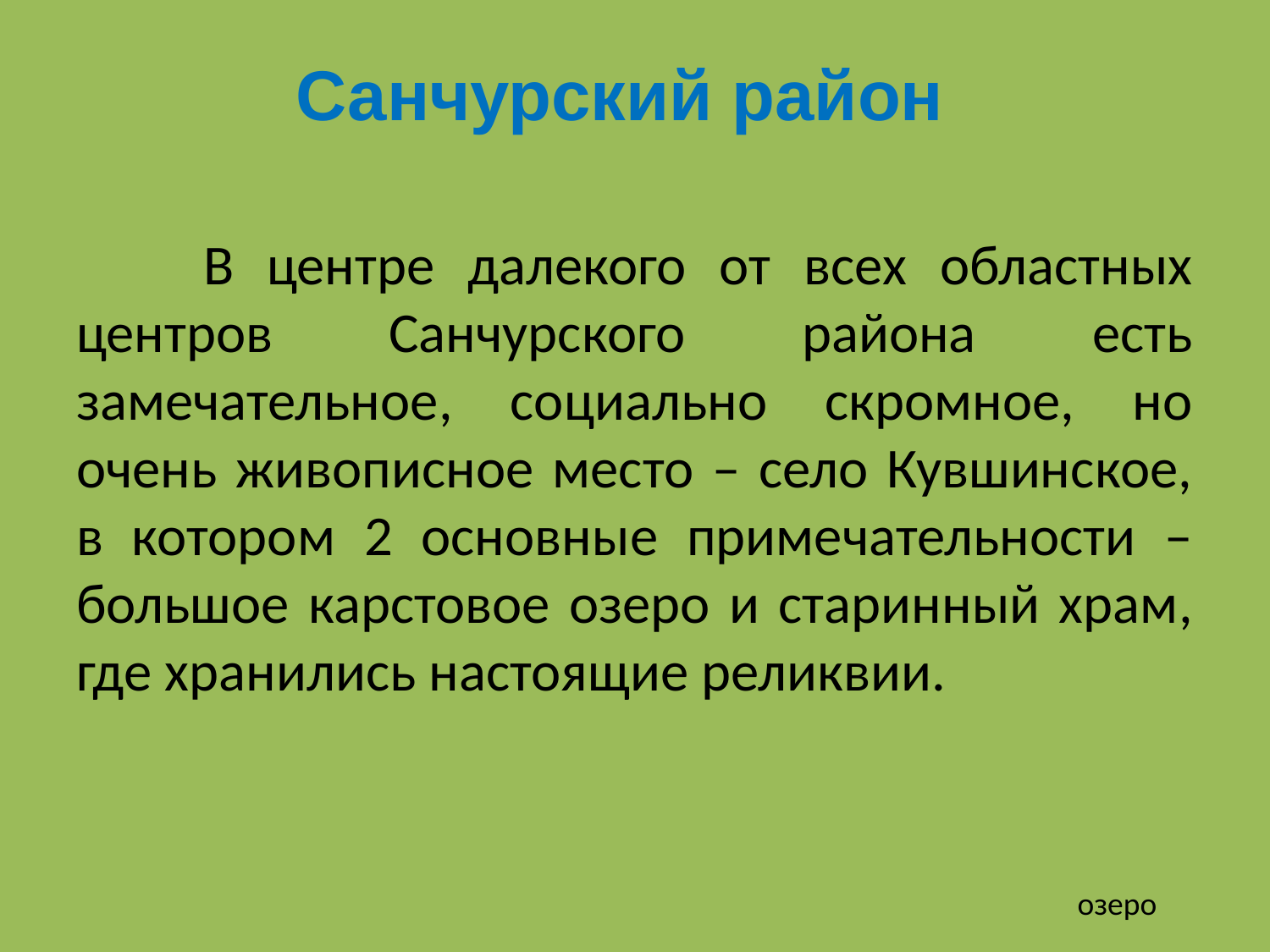

# Санчурский район
	В центре далекого от всех областных центров Санчурского района есть замечательное, социально скромное, но очень живописное место – село Кувшинское, в котором 2 основные примечательности – большое карстовое озеро и старинный храм, где хранились настоящие реликвии.
озеро